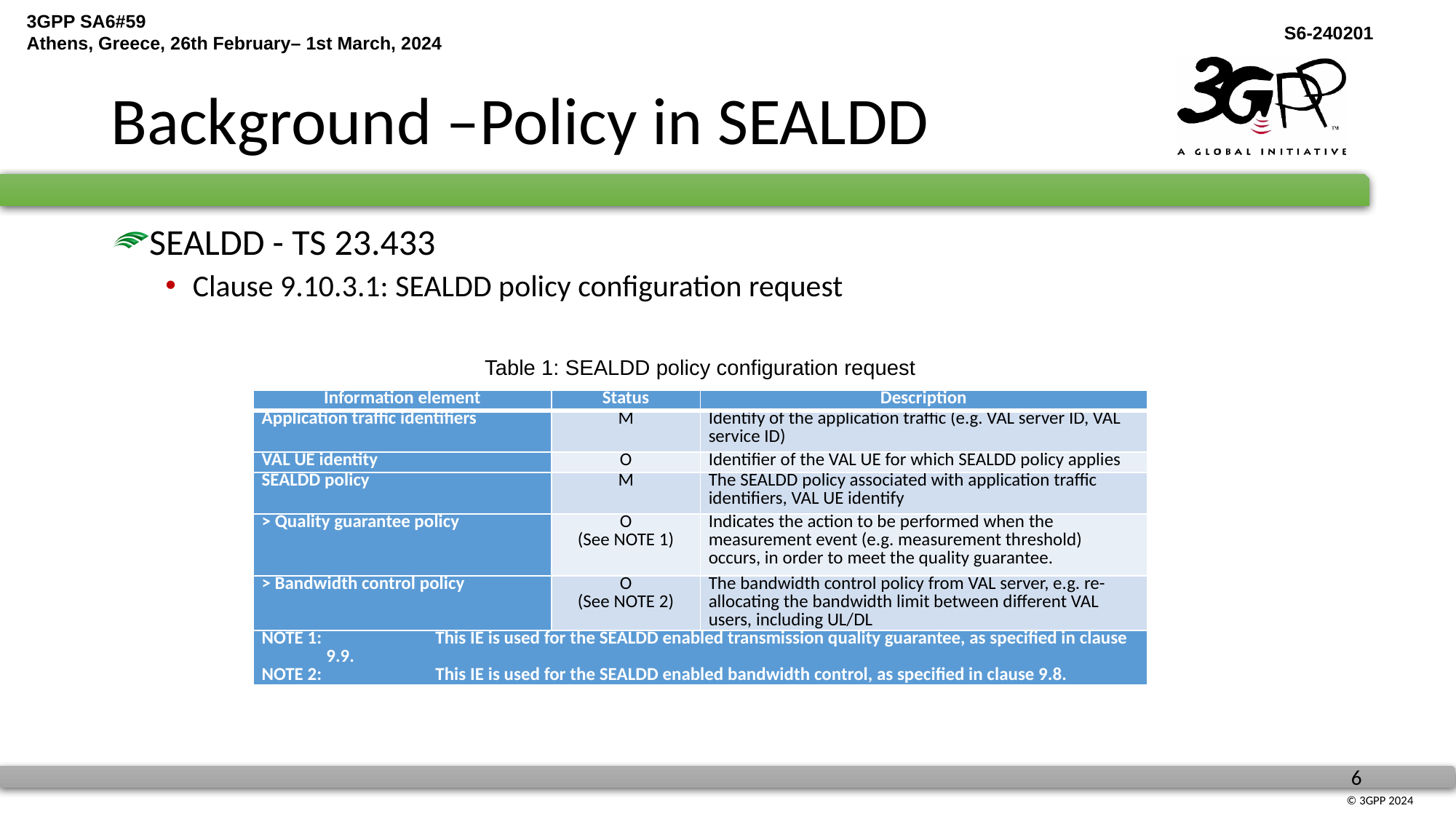

# Background –Policy in SEALDD
SEALDD - TS 23.433
Clause 9.10.3.1: SEALDD policy configuration request

Table 1: SEALDD policy configuration request
| Information element | Status | Description |
| --- | --- | --- |
| Application traffic identifiers | M | Identify of the application traffic (e.g. VAL server ID, VAL service ID) |
| VAL UE identity | O | Identifier of the VAL UE for which SEALDD policy applies |
| SEALDD policy | M | The SEALDD policy associated with application traffic identifiers, VAL UE identify |
| > Quality guarantee policy | O (See NOTE 1) | Indicates the action to be performed when the measurement event (e.g. measurement threshold) occurs, in order to meet the quality guarantee. |
| > Bandwidth control policy | O (See NOTE 2) | The bandwidth control policy from VAL server, e.g. re-allocating the bandwidth limit between different VAL users, including UL/DL |
| NOTE 1: This IE is used for the SEALDD enabled transmission quality guarantee, as specified in clause 9.9. NOTE 2: This IE is used for the SEALDD enabled bandwidth control, as specified in clause 9.8. |  |  |